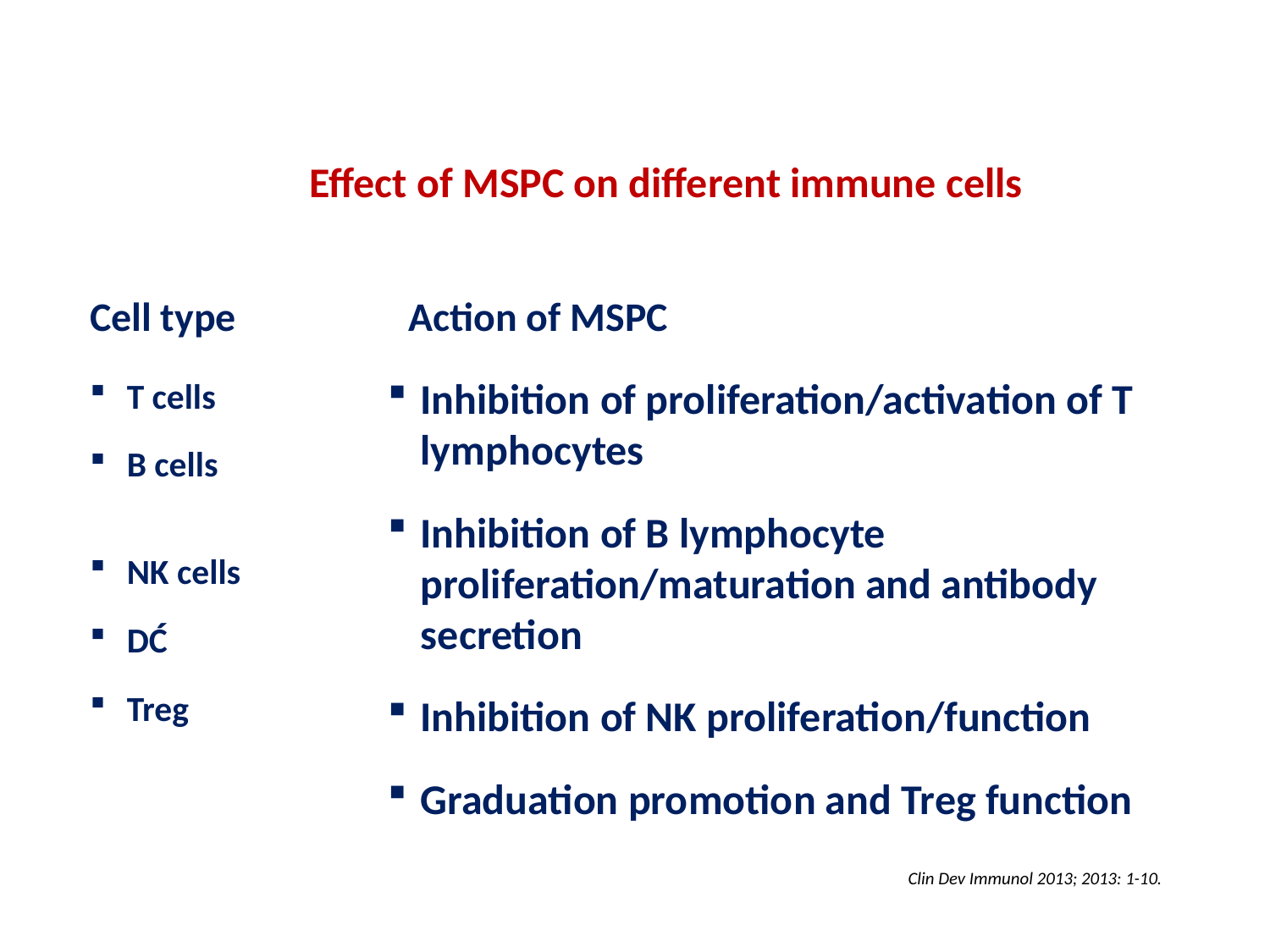

# Effect of MSPC on different immune cells
Cell type
Action of MSPC
Inhibition of proliferation/activation of T lymphocytes
Inhibition of B lymphocyte proliferation/maturation and antibody secretion
Inhibition of NK proliferation/function
Graduation promotion and Treg function
T cells
B cells

NK cells
DĆ
Treg
Clin Dev Immunol 2013; 2013: 1-10.